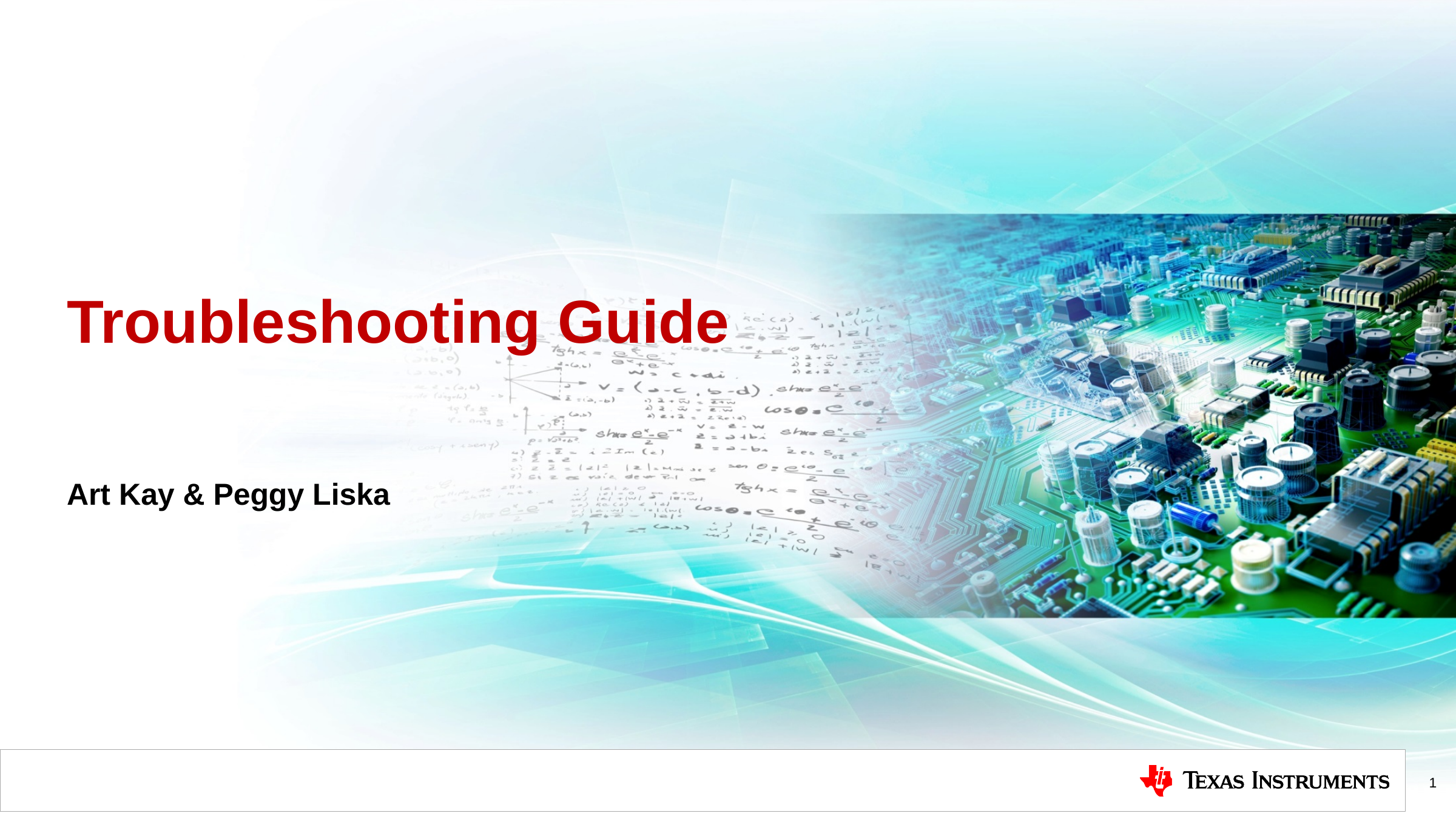

# Troubleshooting Guide
Art Kay & Peggy Liska
1